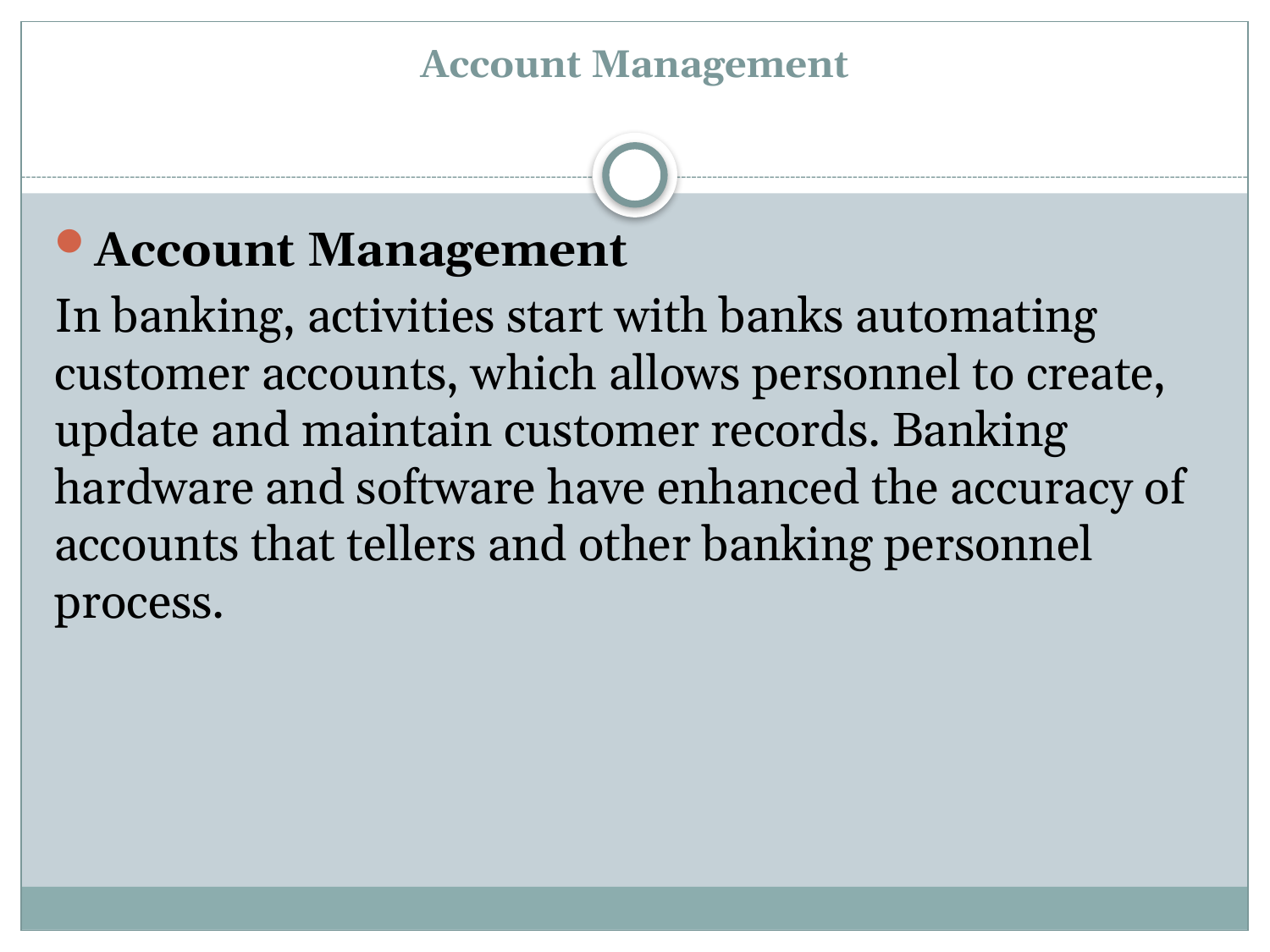

# Account Management
Account Management
In banking, activities start with banks automating customer accounts, which allows personnel to create, update and maintain customer records. Banking hardware and software have enhanced the accuracy of accounts that tellers and other banking personnel process.